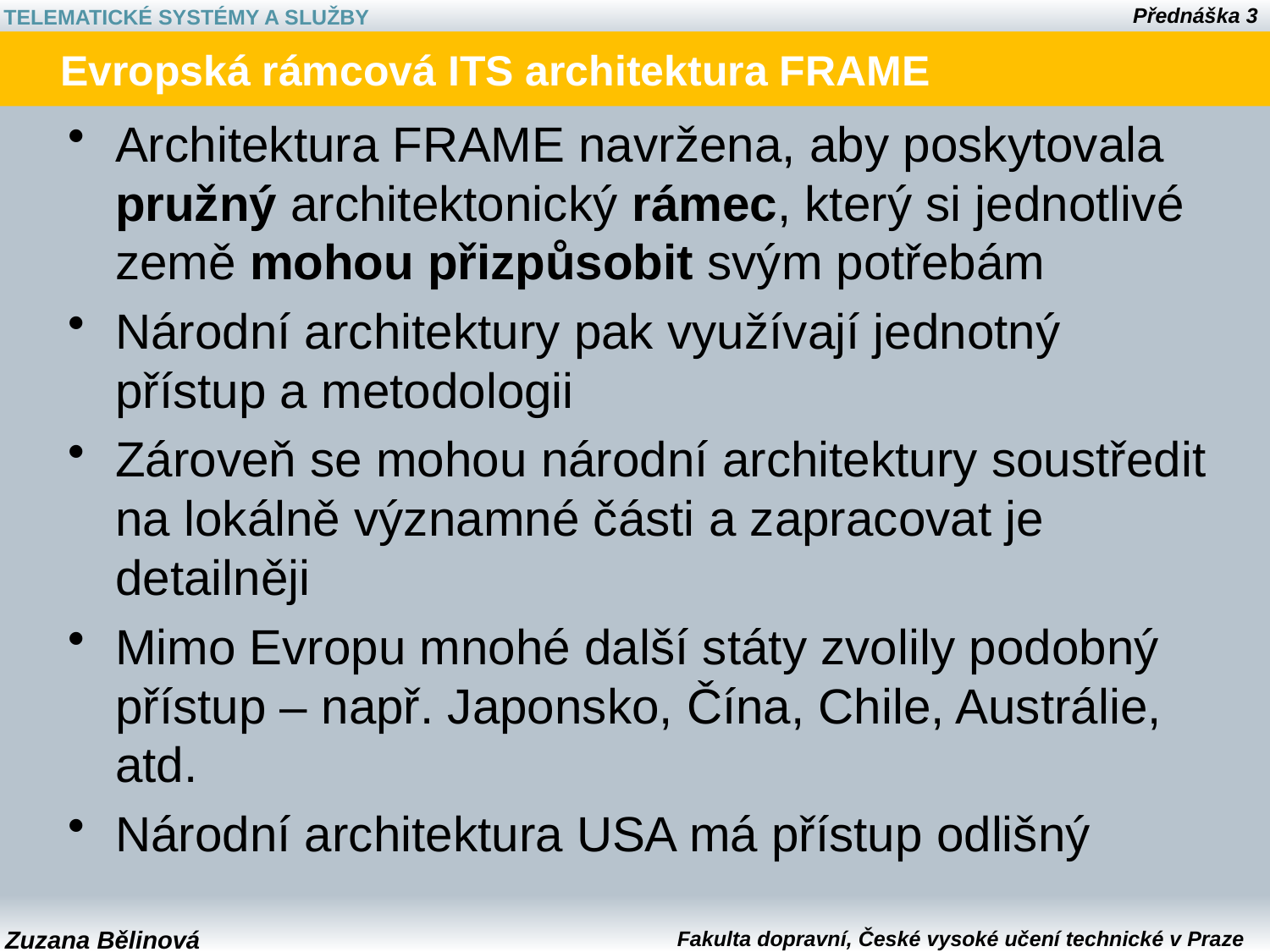

# Evropská rámcová ITS architektura FRAME
Architektura FRAME navržena, aby poskytovala pružný architektonický rámec, který si jednotlivé země mohou přizpůsobit svým potřebám
Národní architektury pak využívají jednotný přístup a metodologii
Zároveň se mohou národní architektury soustředit na lokálně významné části a zapracovat je detailněji
Mimo Evropu mnohé další státy zvolily podobný přístup – např. Japonsko, Čína, Chile, Austrálie, atd.
Národní architektura USA má přístup odlišný